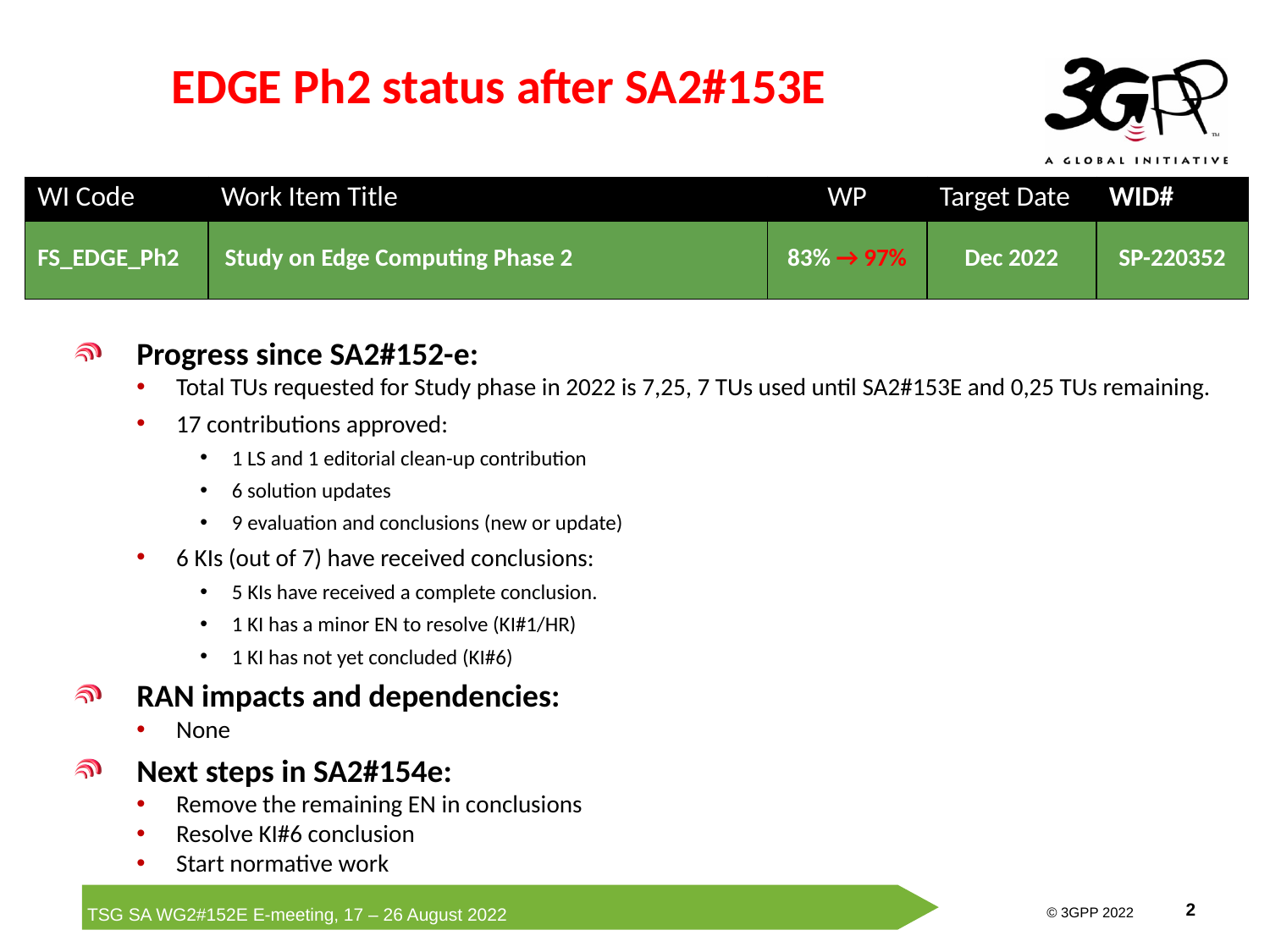

# EDGE Ph2 status after SA2#153E
| WI Code | Work Item Title | WP | Target Date | WID# |
| --- | --- | --- | --- | --- |
| FS\_EDGE\_Ph2 | Study on Edge Computing Phase 2 | 83% → 97% | Dec 2022 | SP-220352 |
Progress since SA2#152-e:
Total TUs requested for Study phase in 2022 is 7,25, 7 TUs used until SA2#153E and 0,25 TUs remaining.
17 contributions approved:
1 LS and 1 editorial clean-up contribution
6 solution updates
9 evaluation and conclusions (new or update)
6 KIs (out of 7) have received conclusions:
5 KIs have received a complete conclusion.
1 KI has a minor EN to resolve (KI#1/HR)
1 KI has not yet concluded (KI#6)
RAN impacts and dependencies:
None
Next steps in SA2#154e:
Remove the remaining EN in conclusions
Resolve KI#6 conclusion
Start normative work